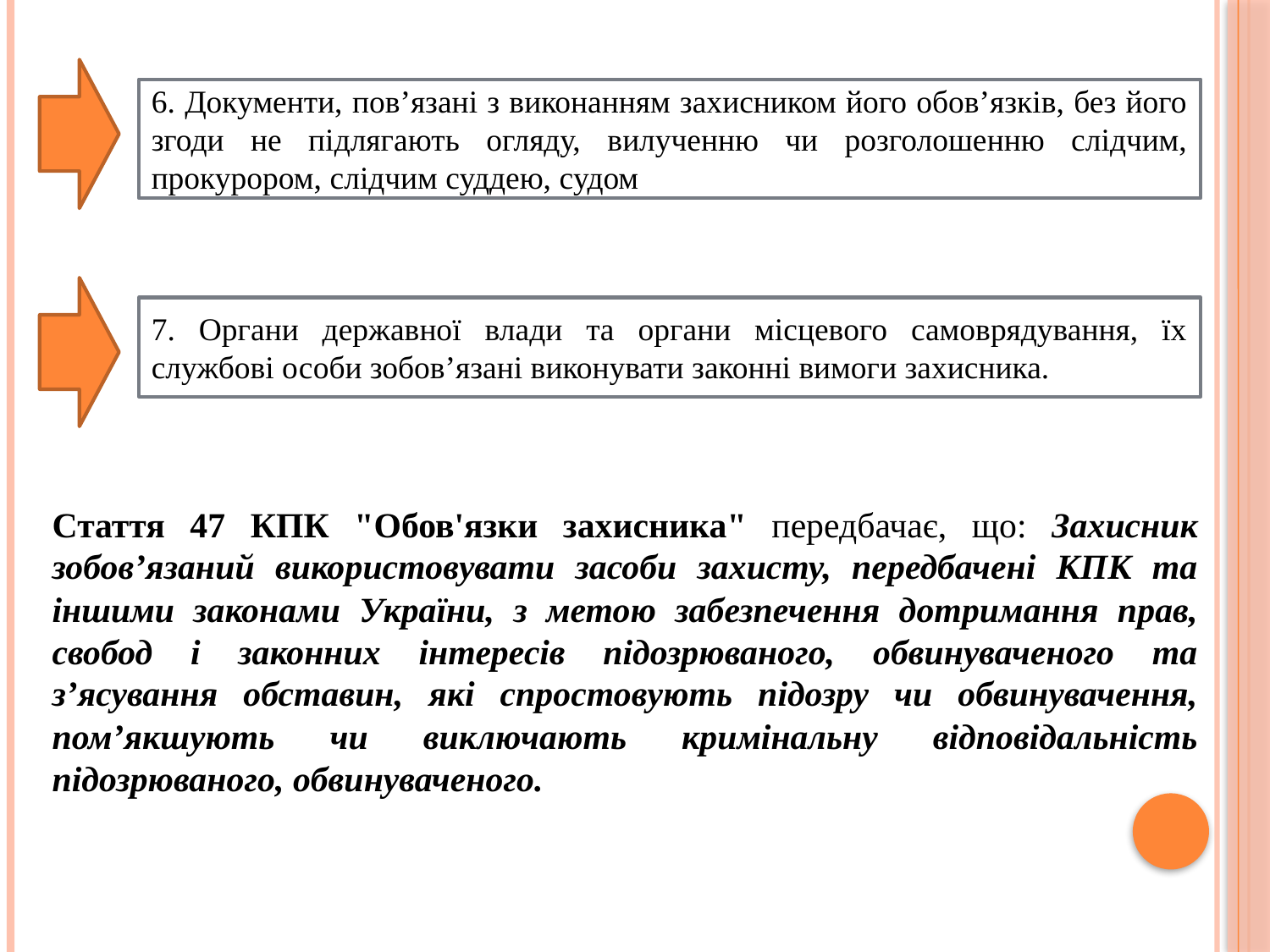

6. Документи, пов’язані з виконанням захисником його обов’язків, без його згоди не підлягають огляду, вилученню чи розголошенню слідчим, прокурором, слідчим суддею, судом

7. Органи державної влади та органи місцевого самоврядування, їх службові особи зобов’язані виконувати законні вимоги захисника.
Стаття 47 КПК "Обов'язки захисника" передбачає, що: Захисник зобов’язаний використовувати засоби захисту, передбачені КПК та іншими законами України, з метою забезпечення дотримання прав, свобод і законних інтересів підозрюваного, обвинуваченого та з’ясування обставин, які спростовують підозру чи обвинувачення, пом’якшують чи виключають кримінальну відповідальність підозрюваного, обвинуваченого.